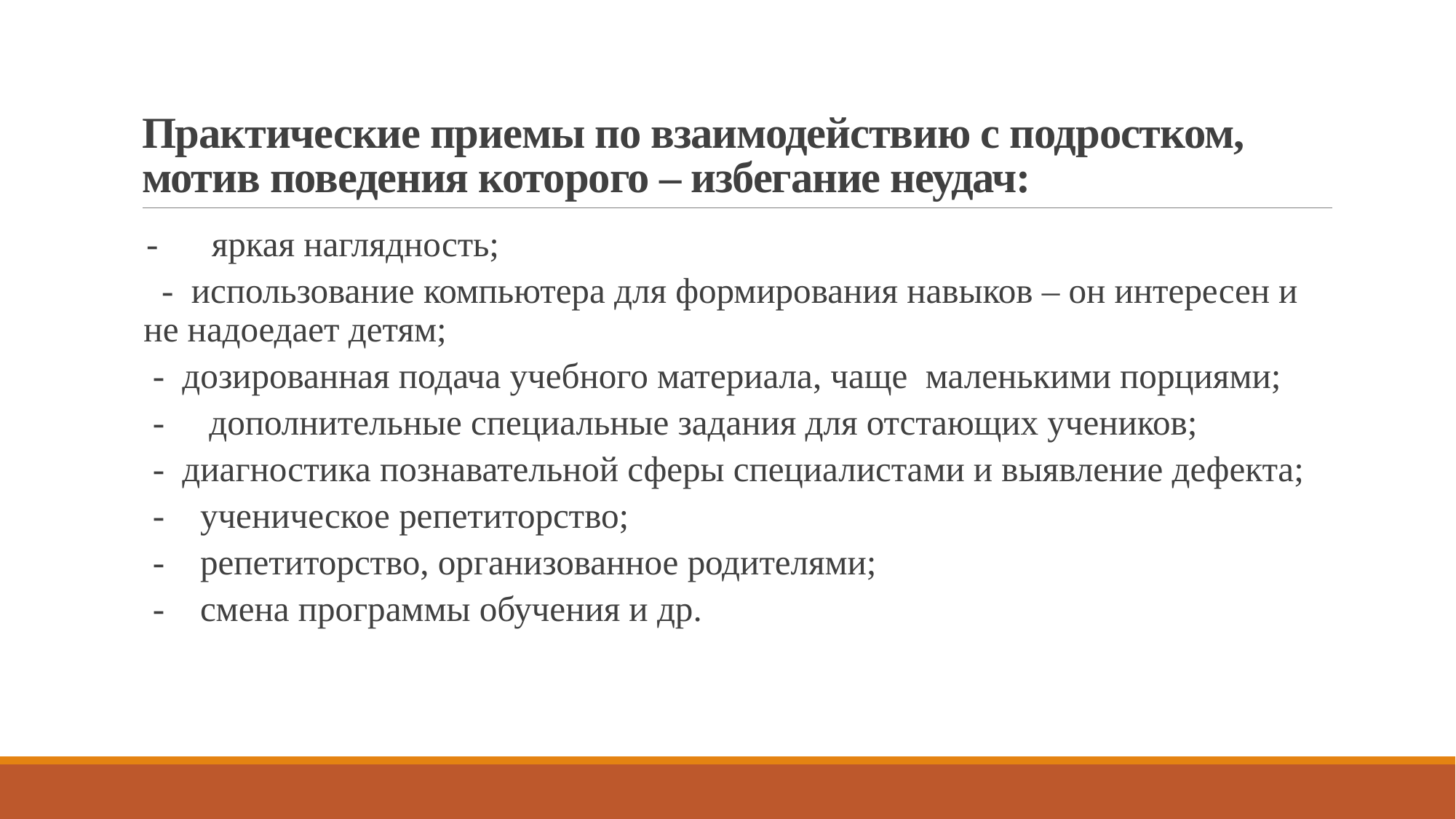

# Практические приемы по взаимодействию с подростком, мотив поведения которого – избегание неудач:
 -      яркая наглядность;
  -  использование компьютера для формирования навыков – он интересен и не надоедает детям;
 -  дозированная подача учебного материала, чаще  маленькими порциями;
 -     дополнительные специальные задания для отстающих учеников;
 -  диагностика познавательной сферы специалистами и выявление дефекта;
 -    ученическое репетиторство;
 -    репетиторство, организованное родителями;
 -    смена программы обучения и др.